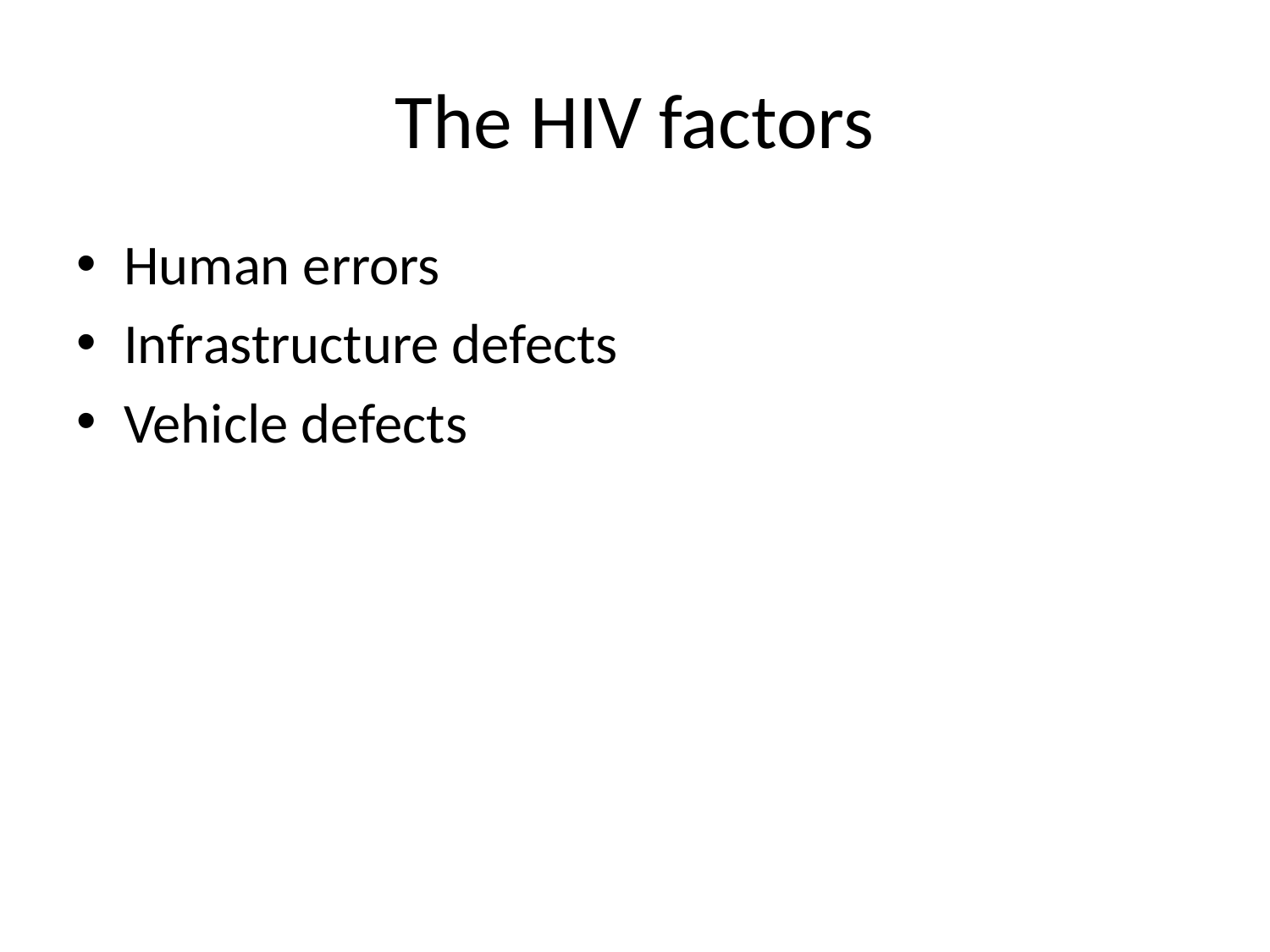

# The HIV factors
Human errors
Infrastructure defects
Vehicle defects